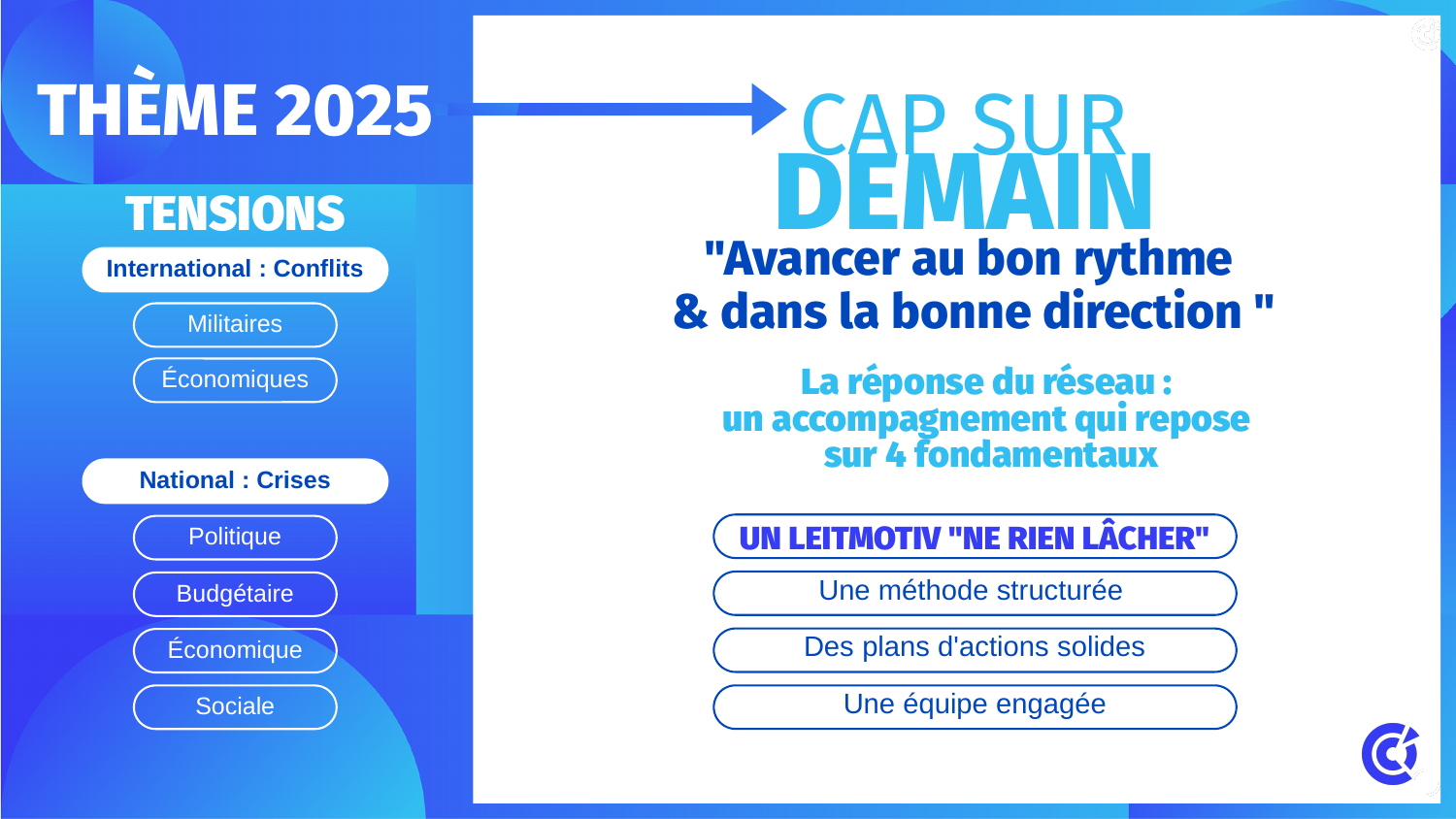

CAP SUR
# Thème 2025

DEMAIN
TENSIONS
"Avancer au bon rythme
& dans la bonne direction "

International : Conflits
Militaires
La réponse du réseau :
un accompagnement qui repose
sur 4 fondamentaux
Économiques
National : Crises
UN LEITMOTIV "NE RIEN LÂCHER"
Politique
Une méthode structurée
Budgétaire
Des plans d'actions solides
Économique
Une équipe engagée
Sociale